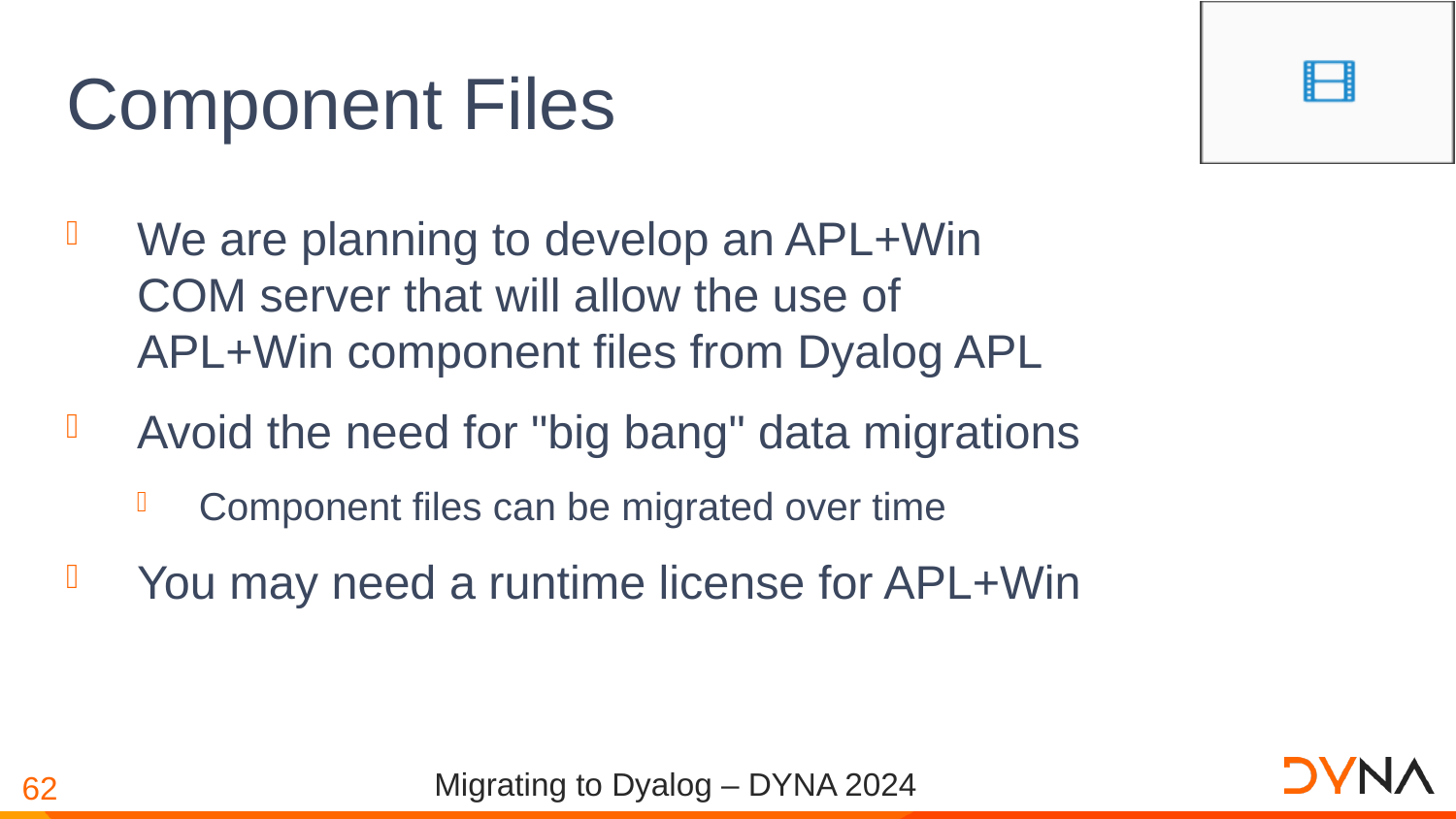

# Component Files
We are planning to develop an APL+Win COM server that will allow the use of APL+Win component files from Dyalog APL
Avoid the need for "big bang" data migrations
Component files can be migrated over time
You may need a runtime license for APL+Win